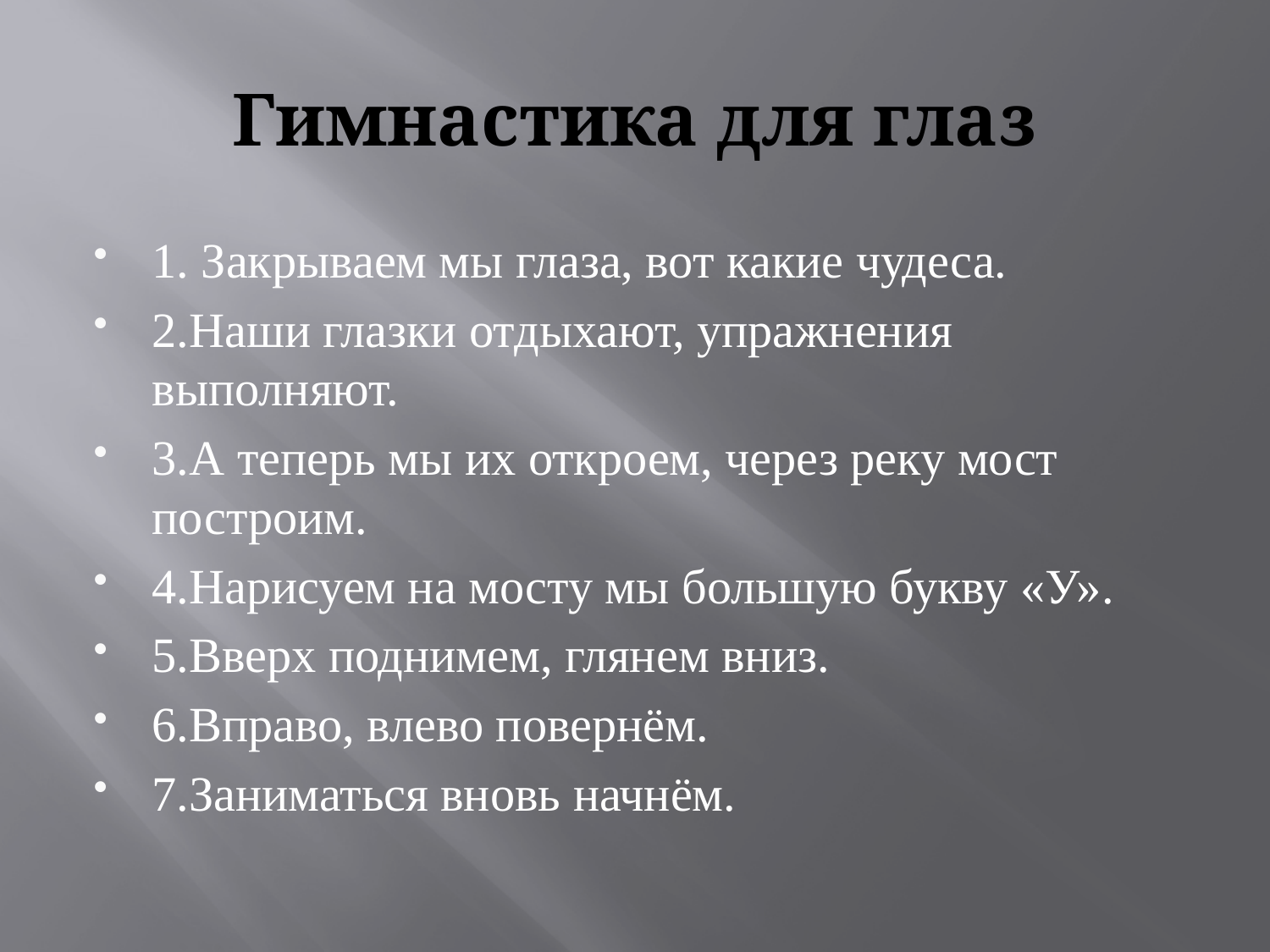

# Гимнастика для глаз
1. Закрываем мы глаза, вот какие чудеса.
2.Наши глазки отдыхают, упражнения выполняют.
3.А теперь мы их откроем, через реку мост построим.
4.Нарисуем на мосту мы большую букву «У».
5.Вверх поднимем, глянем вниз.
6.Вправо, влево повернём.
7.Заниматься вновь начнём.